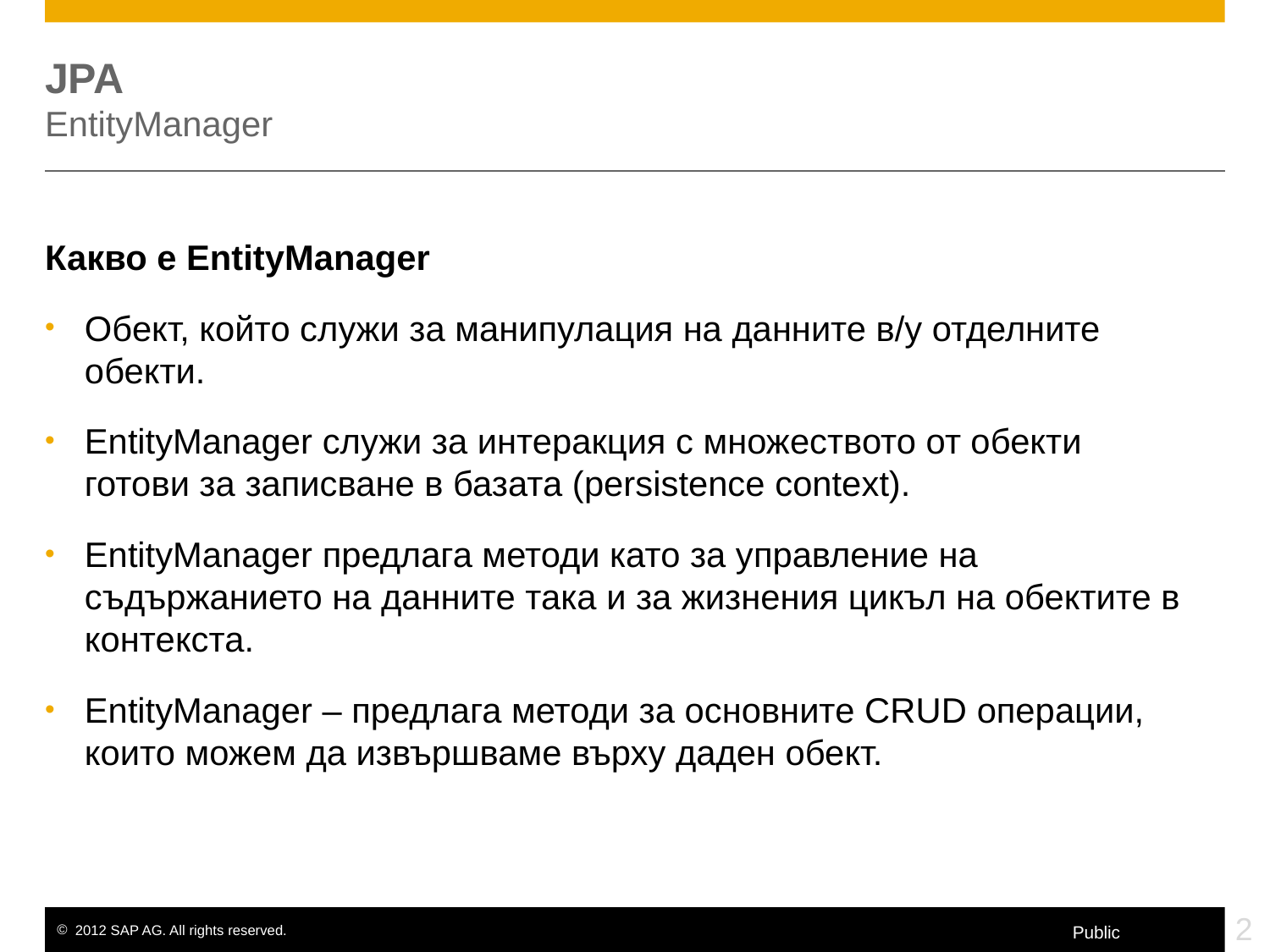

# JPA EntityManager
Какво е EntityManager
Обект, който служи за манипулация на данните в/у отделните обекти.
EntityManager служи за интеракция с множеството от обекти готови за записване в базата (persistence context).
EntityManager предлага методи като за управление на съдържанието на данните така и за жизнения цикъл на обектите в контекста.
EntityManager – предлага методи за основните CRUD операции, които можем да извършваме върху даден обект.
2